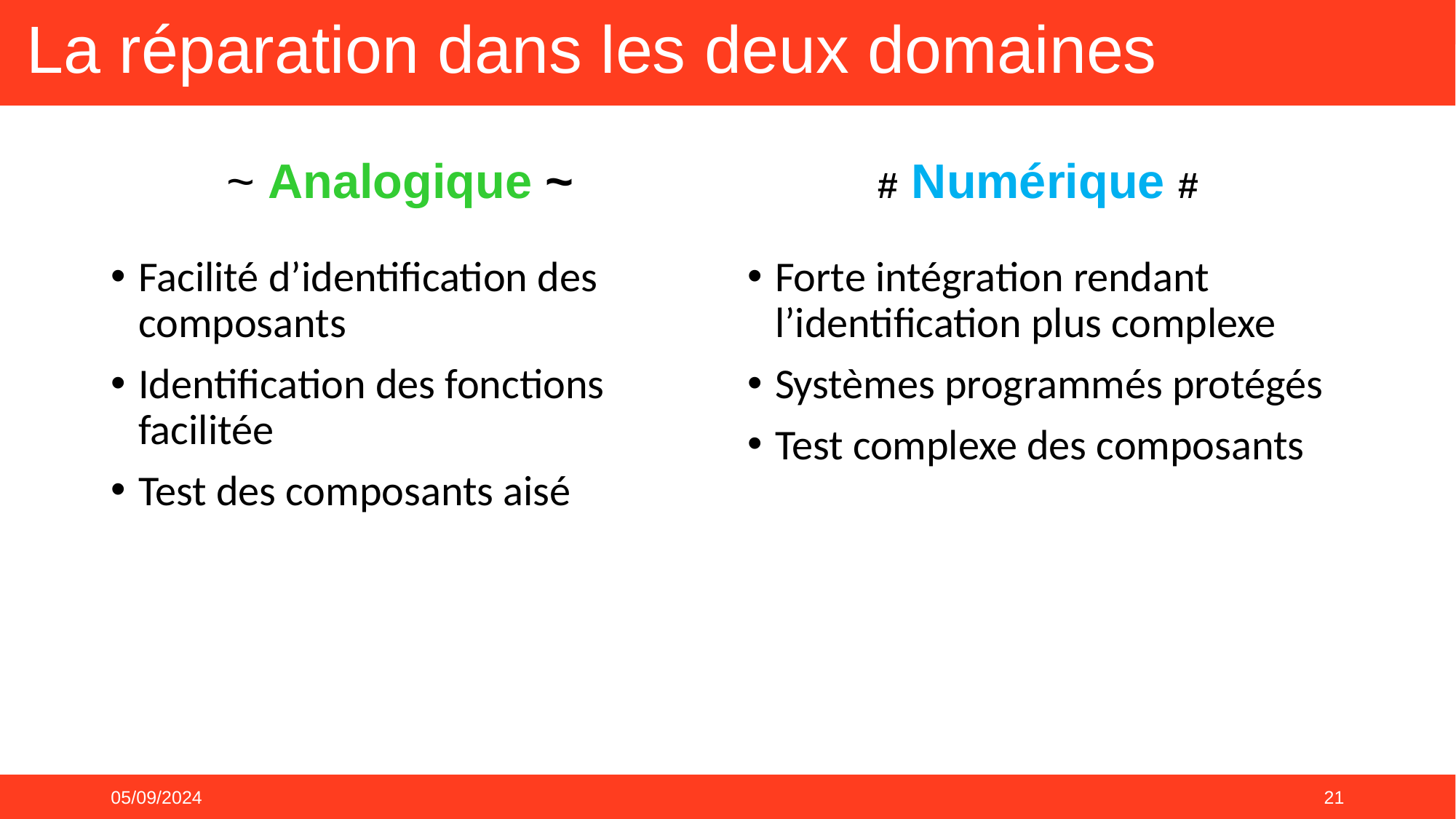

# La réparation dans les deux domaines
~ Analogique ~
# Numérique #
Facilité d’identification des composants
Identification des fonctions facilitée
Test des composants aisé
Forte intégration rendant l’identification plus complexe
Systèmes programmés protégés
Test complexe des composants

05/09/2024

21